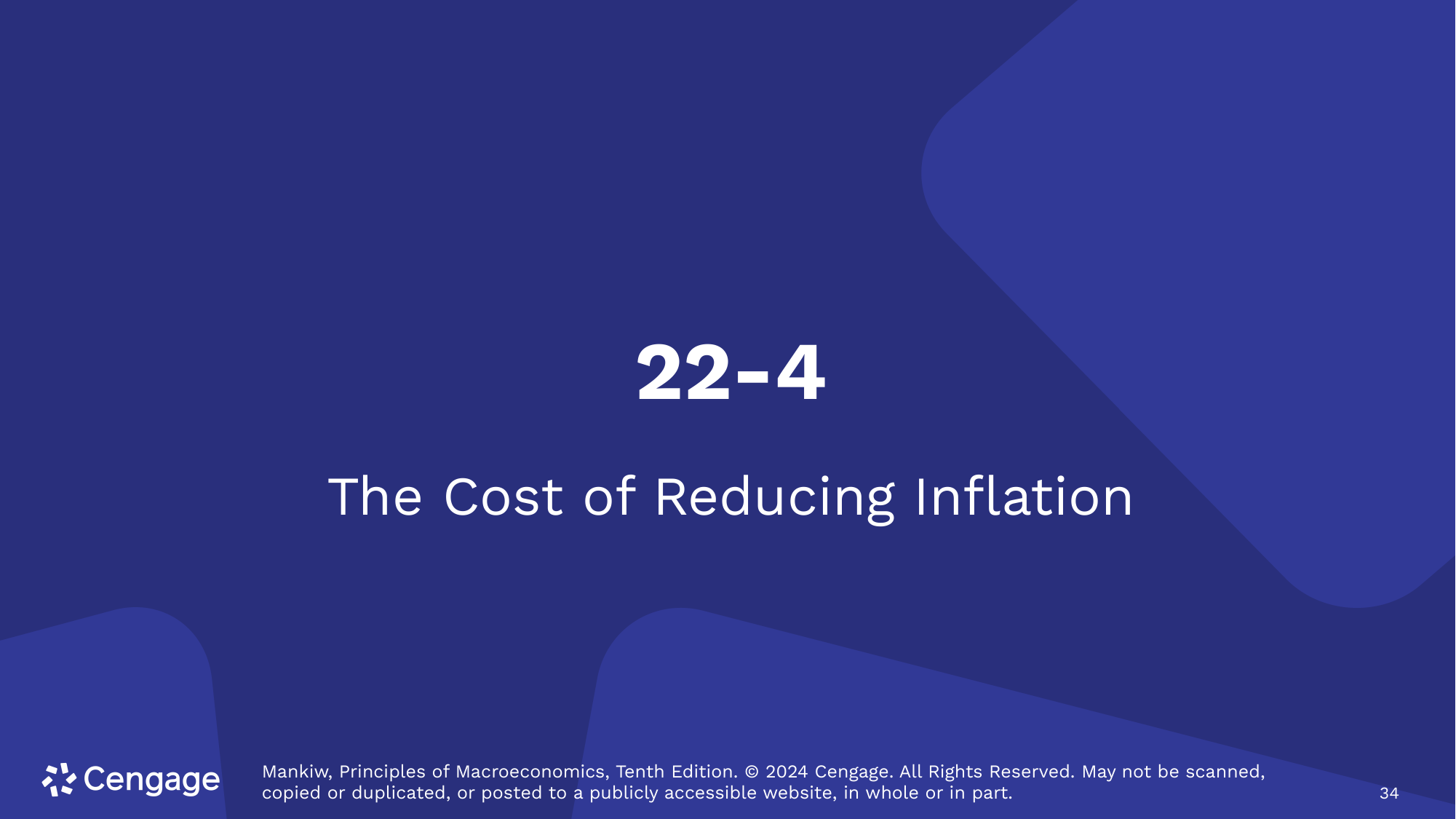

# 22-4
The Cost of Reducing Inflation